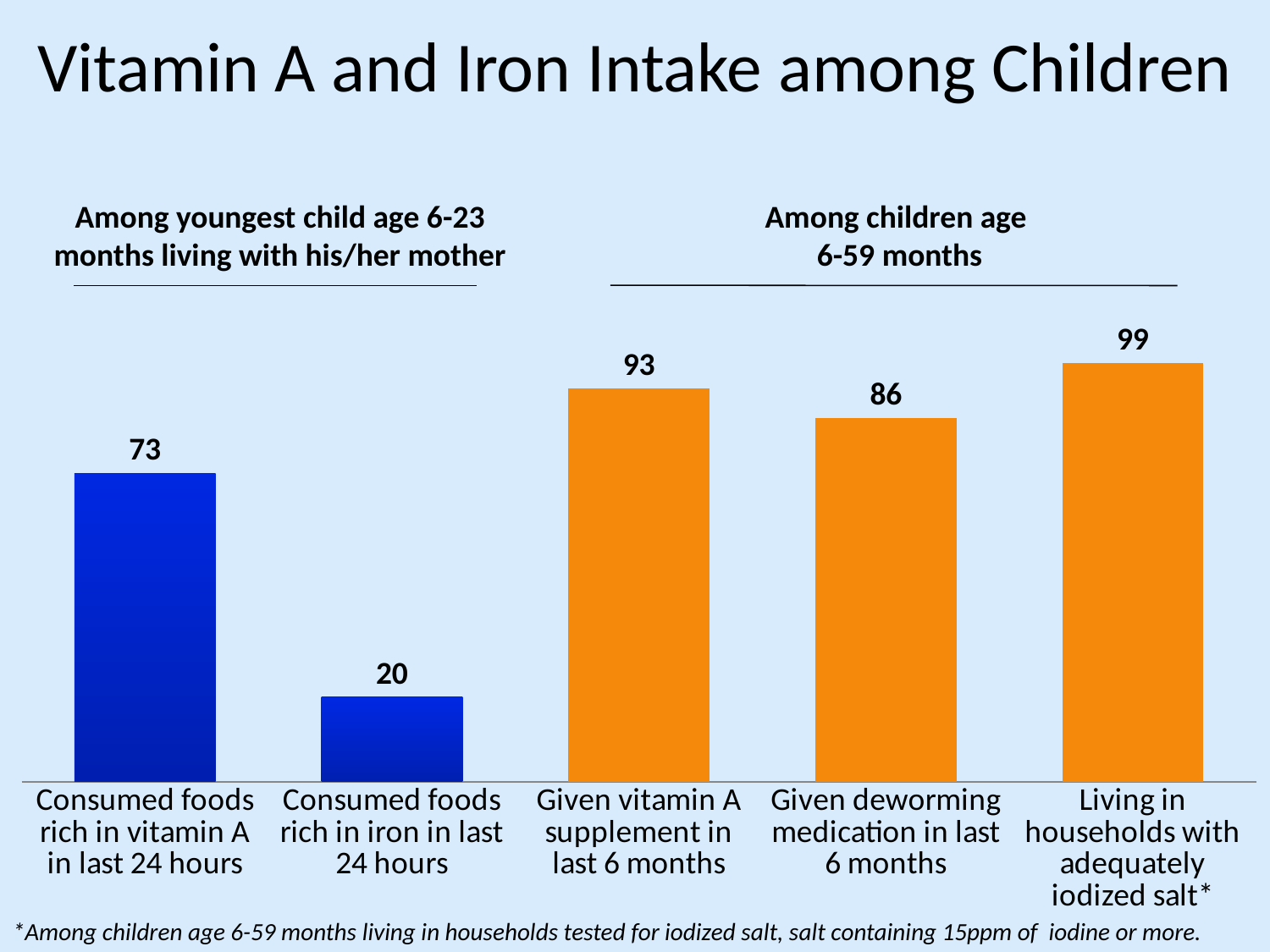

# Vitamin A and Iron Intake among Children
Among children age
6-59 months
Among youngest child age 6-23 months living with his/her mother

### Chart

| Category | Series 1 |
|---|---|
| Consumed foods rich in vitamin A in last 24 hours | 73.0 |
| Consumed foods rich in iron in last 24 hours | 20.0 |
| Given vitamin A supplement in last 6 months | 93.0 |
| Given deworming medication in last 6 months | 86.0 |
| Living in households with adequately iodized salt* | 99.0 |
*Among children age 6-59 months living in households tested for iodized salt, salt containing 15ppm of  iodine or more.